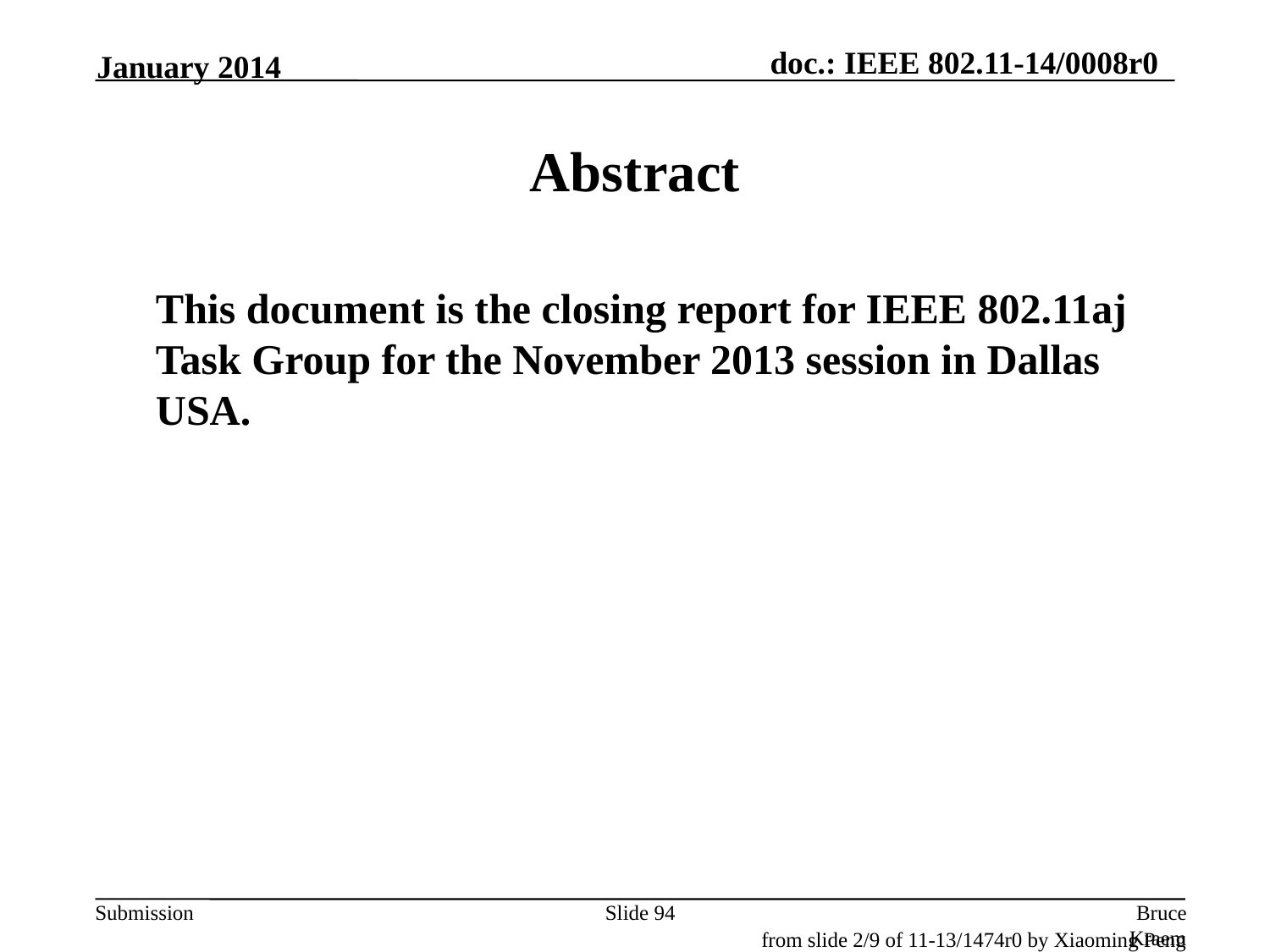

January 2014
# Abstract
	This document is the closing report for IEEE 802.11aj Task Group for the November 2013 session in Dallas USA.
Slide 94
Bruce Kraemer, Marvell
from slide 2/9 of 11-13/1474r0 by Xiaoming Peng